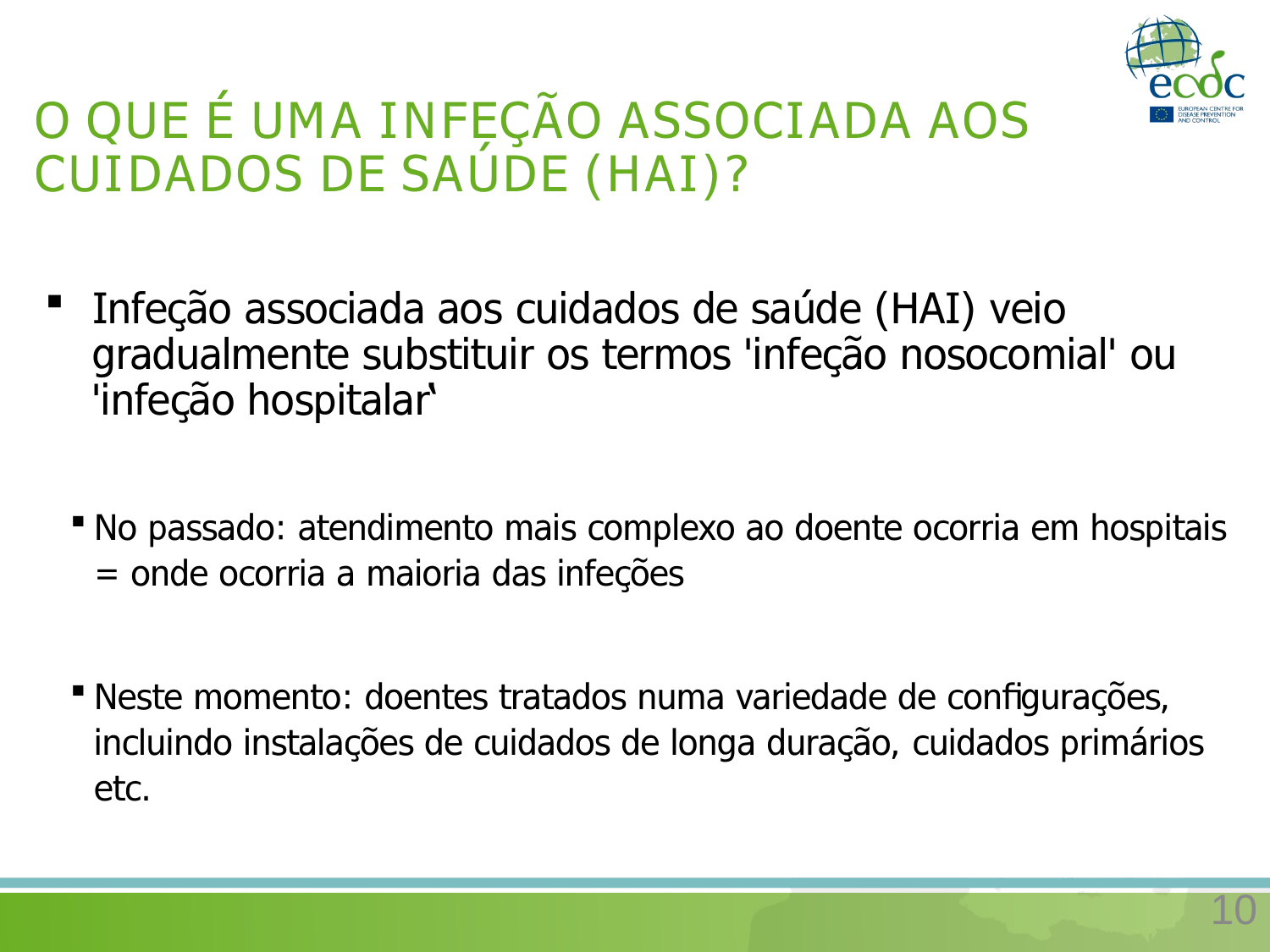

# O QUE É UMA INFEÇÃO ASSOCIADA AOS CUIDADOS DE SAÚDE (HAI)?
Infeção associada aos cuidados de saúde (HAI) veio gradualmente substituir os termos 'infeção nosocomial' ou 'infeção hospitalar‘

No passado: atendimento mais complexo ao doente ocorria em hospitais = onde ocorria a maioria das infeções

Neste momento: doentes tratados numa variedade de configurações, incluindo instalações de cuidados de longa duração, cuidados primários etc.
10